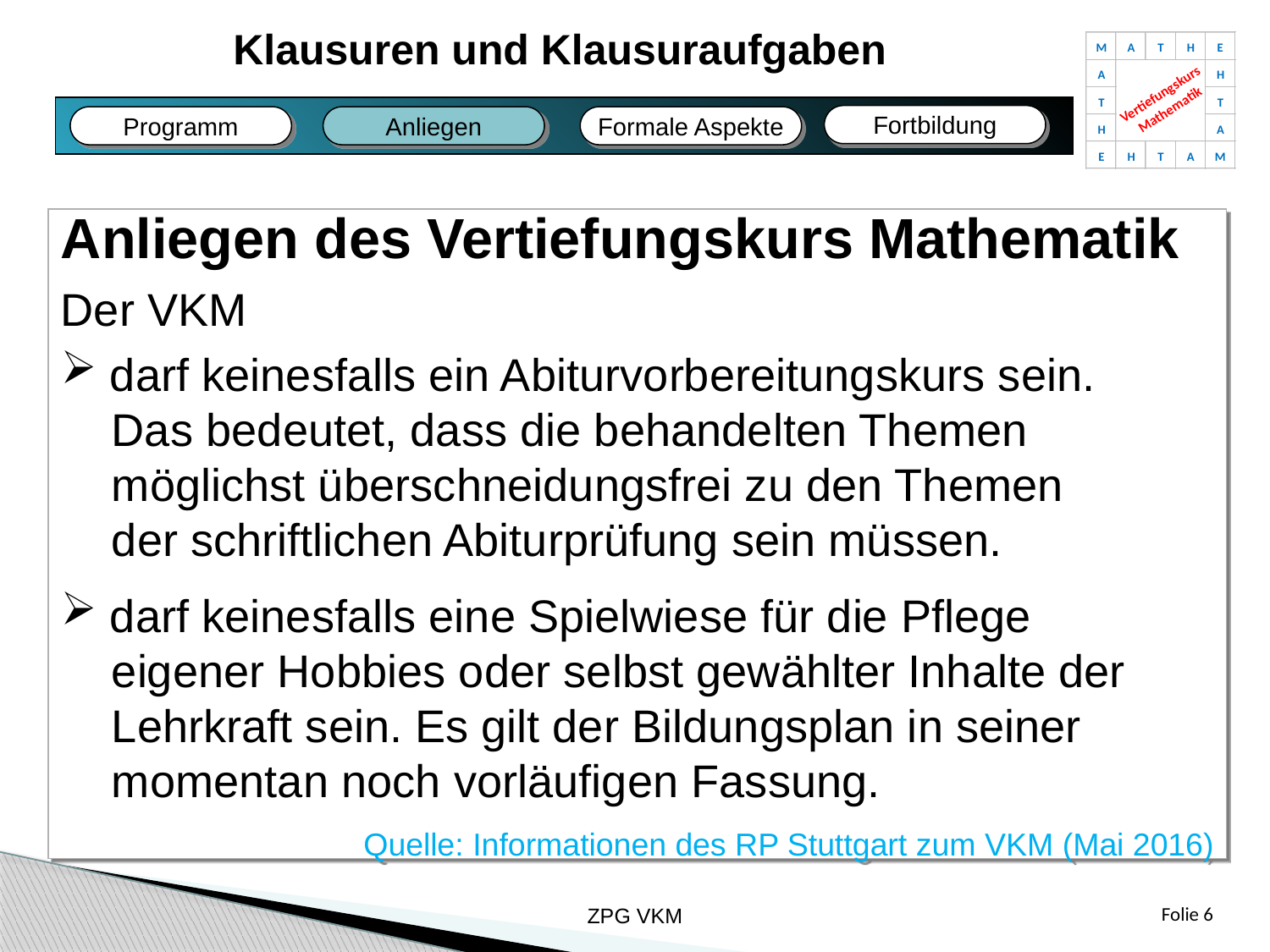

Klausuren und Klausuraufgaben

M
A
T
H
E

A
H
Vertiefungskurs
Mathematik

T
T

H
A

E
H
T
A
M

Fortbildung
Anliegen
Programm
Formale Aspekte
Fazit
Bildungsplan
Fachliches
Unterricht
Anliegen des Vertiefungskurs Mathematik
Der VKM
 darf keinesfalls ein Abiturvorbereitungskurs sein.
    Das bedeutet, dass die behandelten Themen
    möglichst überschneidungsfrei zu den Themen
    der schriftlichen Abiturprüfung sein müssen.
 darf keinesfalls eine Spielwiese für die Pflege
    eigener Hobbies oder selbst gewählter Inhalte der
    Lehrkraft sein. Es gilt der Bildungsplan in seiner
    momentan noch vorläufigen Fassung.
                      Quelle: Informationen des RP Stuttgart zum VKM (Mai 2016)

ZPG VKM
Folie 6